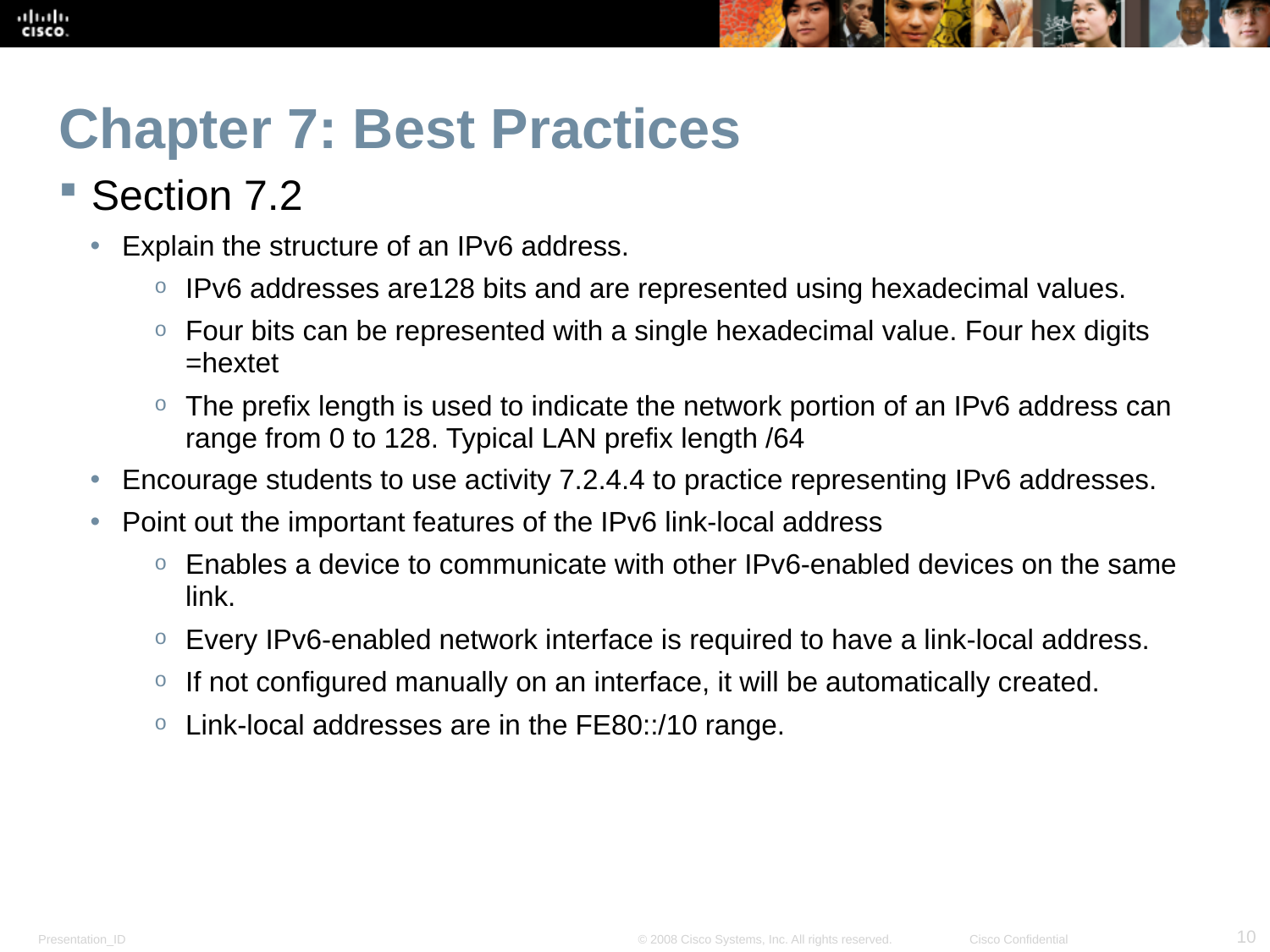

Chapter 7: Best Practices
Section 7.2
Explain the structure of an IPv6 address.
IPv6 addresses are128 bits and are represented using hexadecimal values.
Four bits can be represented with a single hexadecimal value. Four hex digits =hextet
The prefix length is used to indicate the network portion of an IPv6 address can range from 0 to 128. Typical LAN prefix length /64
Encourage students to use activity 7.2.4.4 to practice representing IPv6 addresses.
Point out the important features of the IPv6 link-local address
Enables a device to communicate with other IPv6-enabled devices on the same link.
Every IPv6-enabled network interface is required to have a link-local address.
If not configured manually on an interface, it will be automatically created.
Link-local addresses are in the FE80::/10 range.